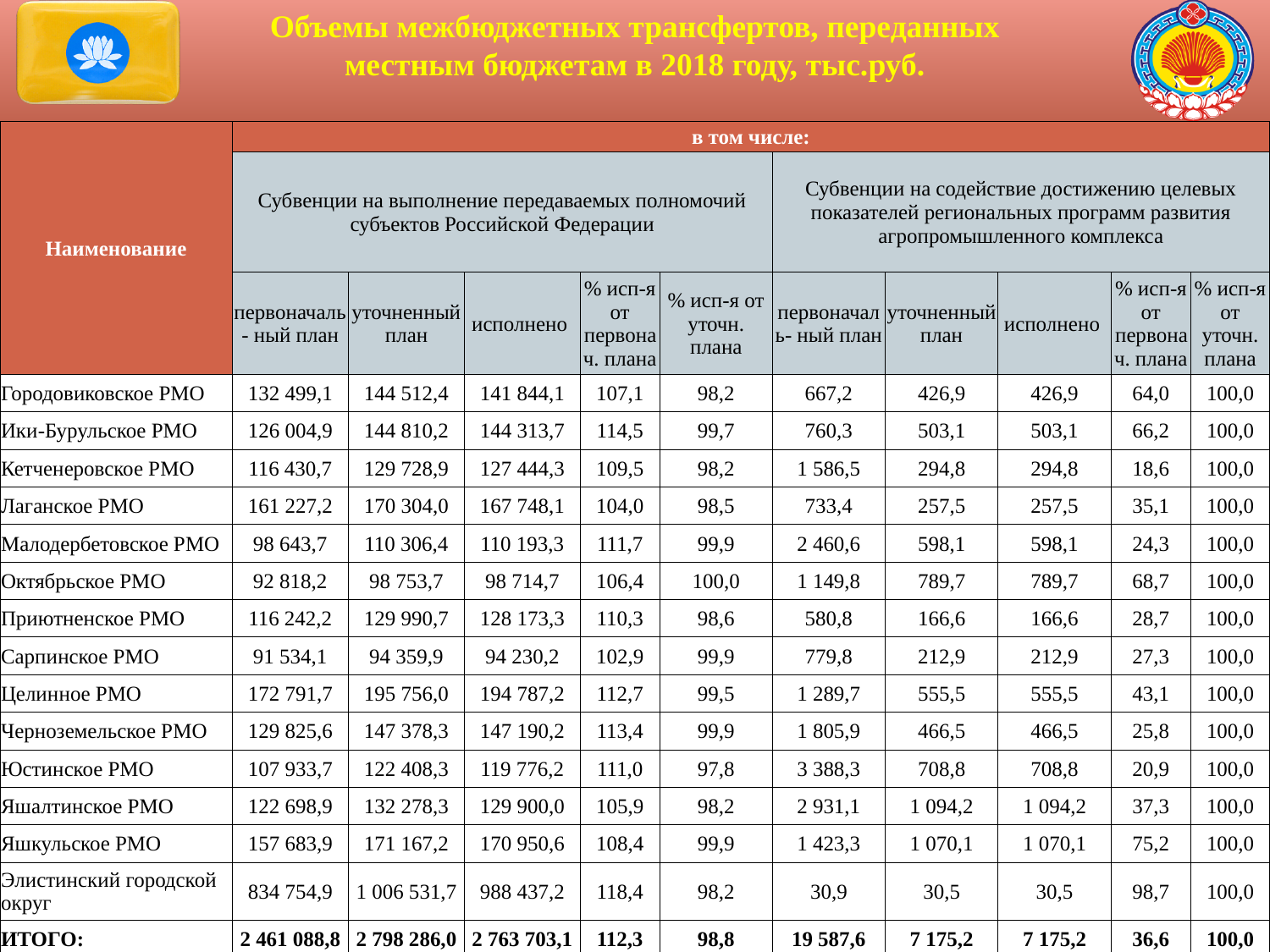

Объемы межбюджетных трансфертов, переданных местным бюджетам в 2018 году, тыс.руб.

| Наименование | в том числе: |  |  |  |  |  |  |  |  |  |
| --- | --- | --- | --- | --- | --- | --- | --- | --- | --- | --- |
|  | Субвенции на выполнение передаваемых полномочий субъектов Российской Федерации |  |  |  |  | Субвенции на содействие достижению целевых показателей региональных программ развития агропромышленного комплекса |  |  |  |  |
|  | первоначаль- ный план | уточненный план | исполнено | % исп-я от первонач. плана | % исп-я от уточн. плана | первоначаль- ный план | уточненный план | исполнено | % исп-я от первонач. плана | % исп-я от уточн. плана |
| Городовиковское РМО | 132 499,1 | 144 512,4 | 141 844,1 | 107,1 | 98,2 | 667,2 | 426,9 | 426,9 | 64,0 | 100,0 |
| Ики-Бурульское РМО | 126 004,9 | 144 810,2 | 144 313,7 | 114,5 | 99,7 | 760,3 | 503,1 | 503,1 | 66,2 | 100,0 |
| Кетченеровское РМО | 116 430,7 | 129 728,9 | 127 444,3 | 109,5 | 98,2 | 1 586,5 | 294,8 | 294,8 | 18,6 | 100,0 |
| Лаганское РМО | 161 227,2 | 170 304,0 | 167 748,1 | 104,0 | 98,5 | 733,4 | 257,5 | 257,5 | 35,1 | 100,0 |
| Малодербетовское РМО | 98 643,7 | 110 306,4 | 110 193,3 | 111,7 | 99,9 | 2 460,6 | 598,1 | 598,1 | 24,3 | 100,0 |
| Октябрьское РМО | 92 818,2 | 98 753,7 | 98 714,7 | 106,4 | 100,0 | 1 149,8 | 789,7 | 789,7 | 68,7 | 100,0 |
| Приютненское РМО | 116 242,2 | 129 990,7 | 128 173,3 | 110,3 | 98,6 | 580,8 | 166,6 | 166,6 | 28,7 | 100,0 |
| Сарпинское РМО | 91 534,1 | 94 359,9 | 94 230,2 | 102,9 | 99,9 | 779,8 | 212,9 | 212,9 | 27,3 | 100,0 |
| Целинное РМО | 172 791,7 | 195 756,0 | 194 787,2 | 112,7 | 99,5 | 1 289,7 | 555,5 | 555,5 | 43,1 | 100,0 |
| Черноземельское РМО | 129 825,6 | 147 378,3 | 147 190,2 | 113,4 | 99,9 | 1 805,9 | 466,5 | 466,5 | 25,8 | 100,0 |
| Юстинское РМО | 107 933,7 | 122 408,3 | 119 776,2 | 111,0 | 97,8 | 3 388,3 | 708,8 | 708,8 | 20,9 | 100,0 |
| Яшалтинское РМО | 122 698,9 | 132 278,3 | 129 900,0 | 105,9 | 98,2 | 2 931,1 | 1 094,2 | 1 094,2 | 37,3 | 100,0 |
| Яшкульское РМО | 157 683,9 | 171 167,2 | 170 950,6 | 108,4 | 99,9 | 1 423,3 | 1 070,1 | 1 070,1 | 75,2 | 100,0 |
| Элистинский городской округ | 834 754,9 | 1 006 531,7 | 988 437,2 | 118,4 | 98,2 | 30,9 | 30,5 | 30,5 | 98,7 | 100,0 |
| ИТОГО: | 2 461 088,8 | 2 798 286,0 | 2 763 703,1 | 112,3 | 98,8 | 19 587,6 | 7 175,2 | 7 175,2 | 36,6 | 100,0 |